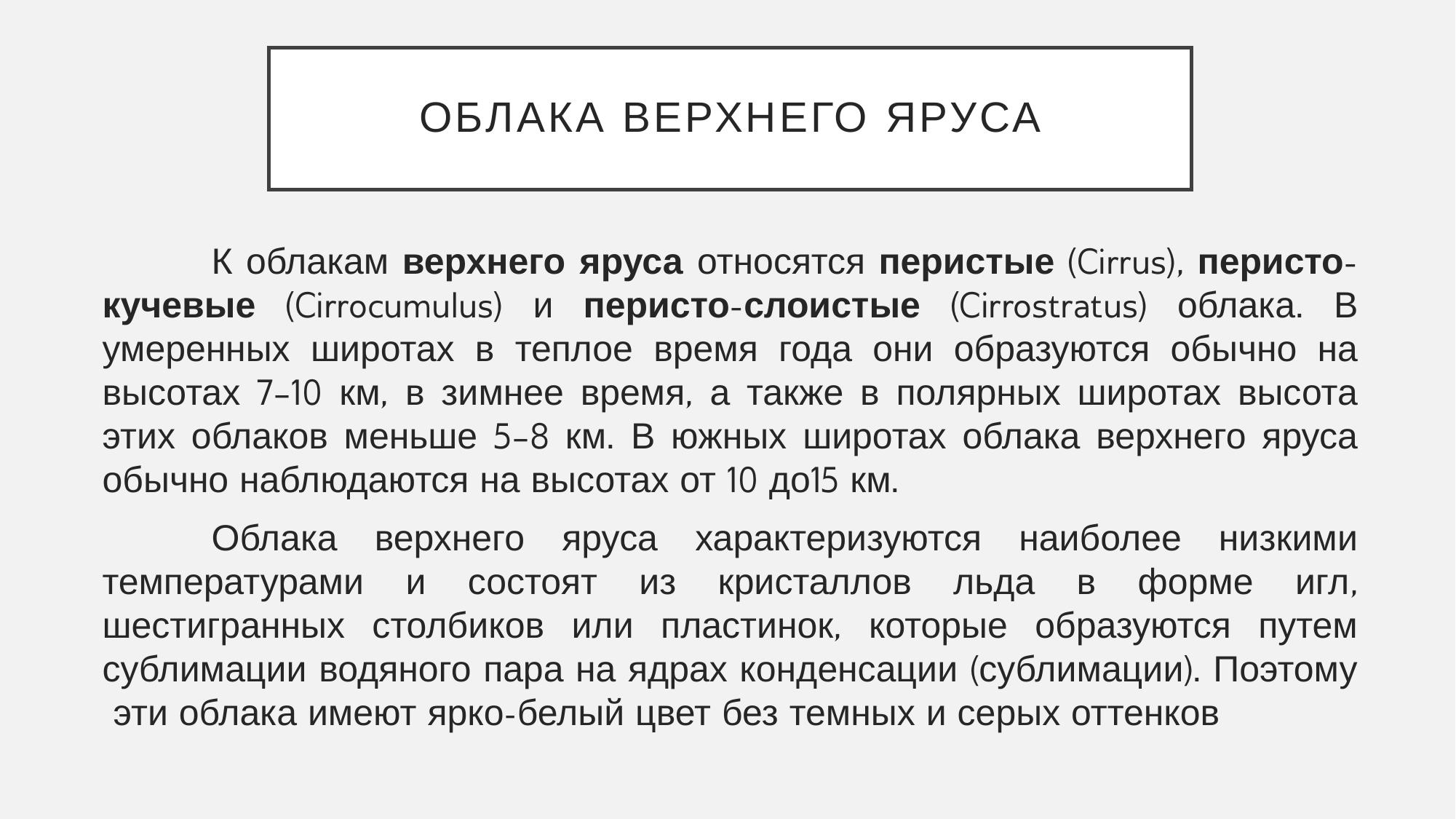

# Облака верхнего яруса
	К облакам верхнего яруса относятся перистые (Cirrus), перисто-кучевые (Cirrocumulus) и перисто-слоистые (Cirrostratus) облака. В умеренных широтах в теплое время года они образуются обычно на высотах 7–10 км, в зимнее время, а также в полярных широтах высота этих облаков меньше 5–8 км. В южных широтах облака верхнего яруса обычно наблюдаются на высотах от 10 до15 км.
	Облака верхнего яруса характеризуются наиболее низкими температурами и состоят из кристаллов льда в форме игл, шестигранных столбиков или пластинок, которые образуются путем сублимации водяного пара на ядрах конденсации (сублимации). Поэтому  эти облака имеют ярко-белый цвет без темных и серых оттенков